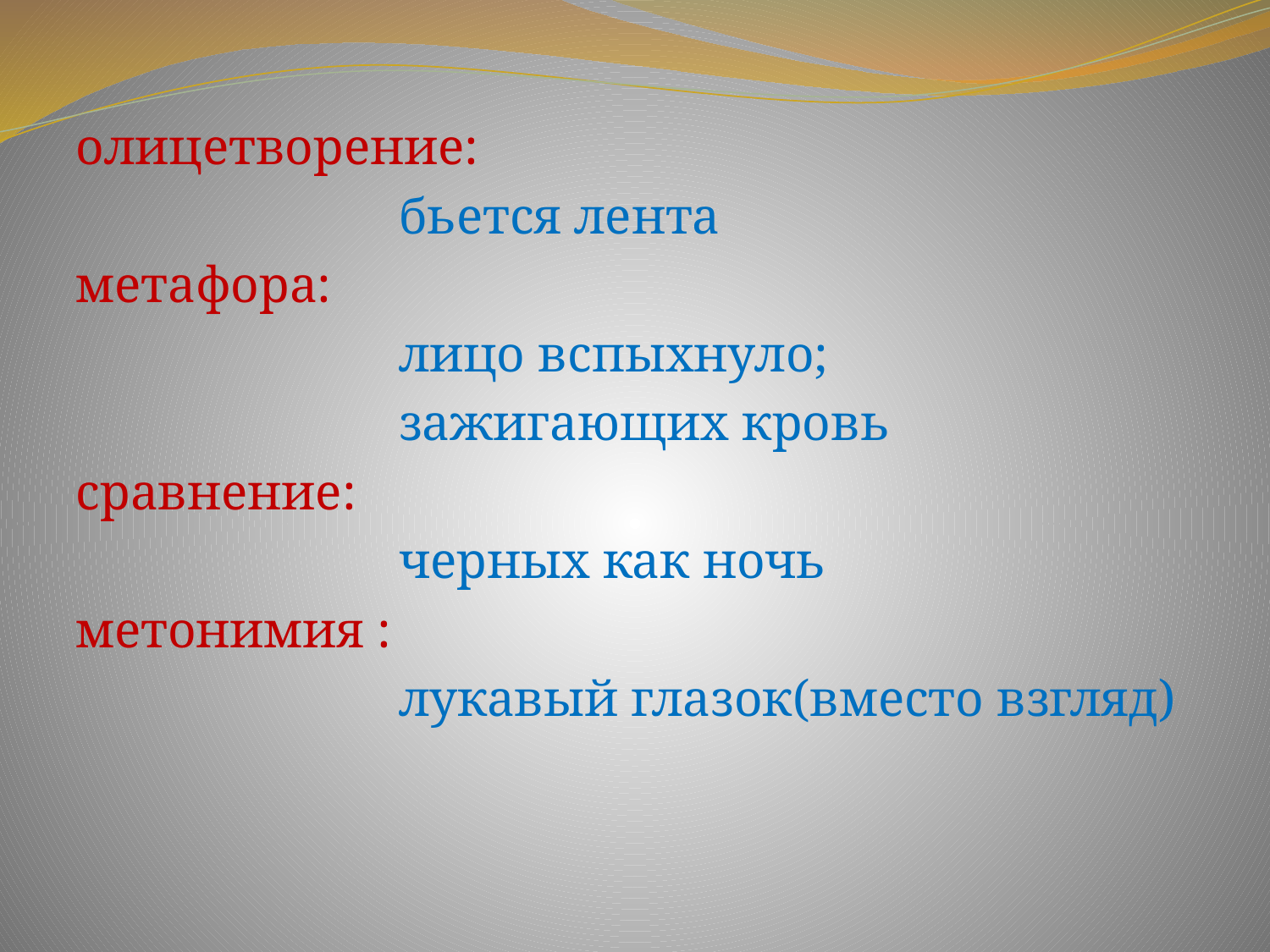

олицетворение:
                         бьется лента
метафора:
                         лицо вспыхнуло;
                         зажигающих кровь
сравнение:
                         черных как ночь
метонимия :
                         лукавый глазок(вместо взгляд)